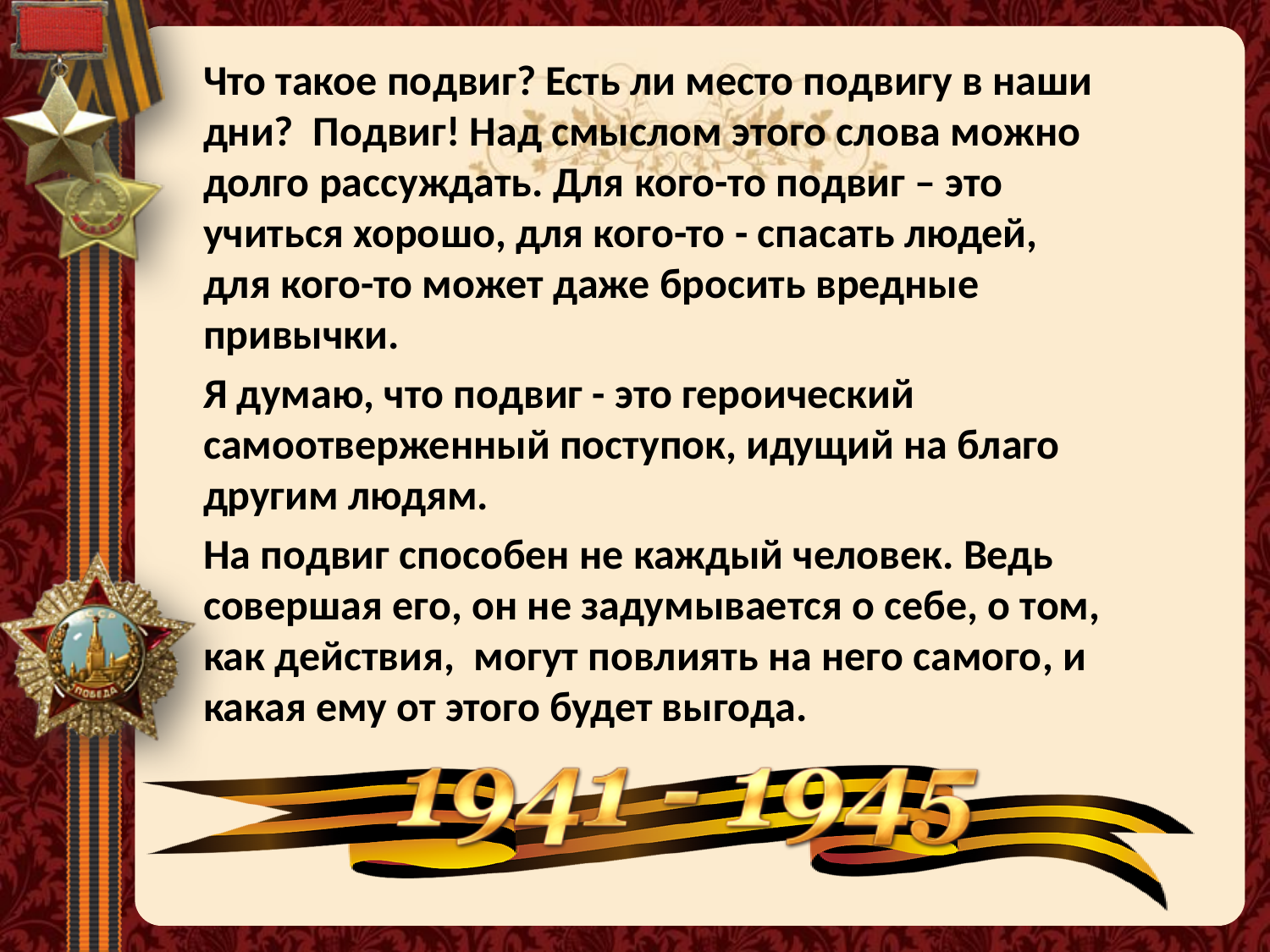

Что такое подвиг? Есть ли место подвигу в наши дни?  Подвиг! Над смыслом этого слова можно долго рассуждать. Для кого-то подвиг – это учиться хорошо, для кого-то - спасать людей, для кого-то может даже бросить вредные привычки.
Я думаю, что подвиг - это героический самоотверженный поступок, идущий на благо другим людям.
На подвиг способен не каждый человек. Ведь совершая его, он не задумывается о себе, о том, как действия,  могут повлиять на него самого, и какая ему от этого будет выгода.